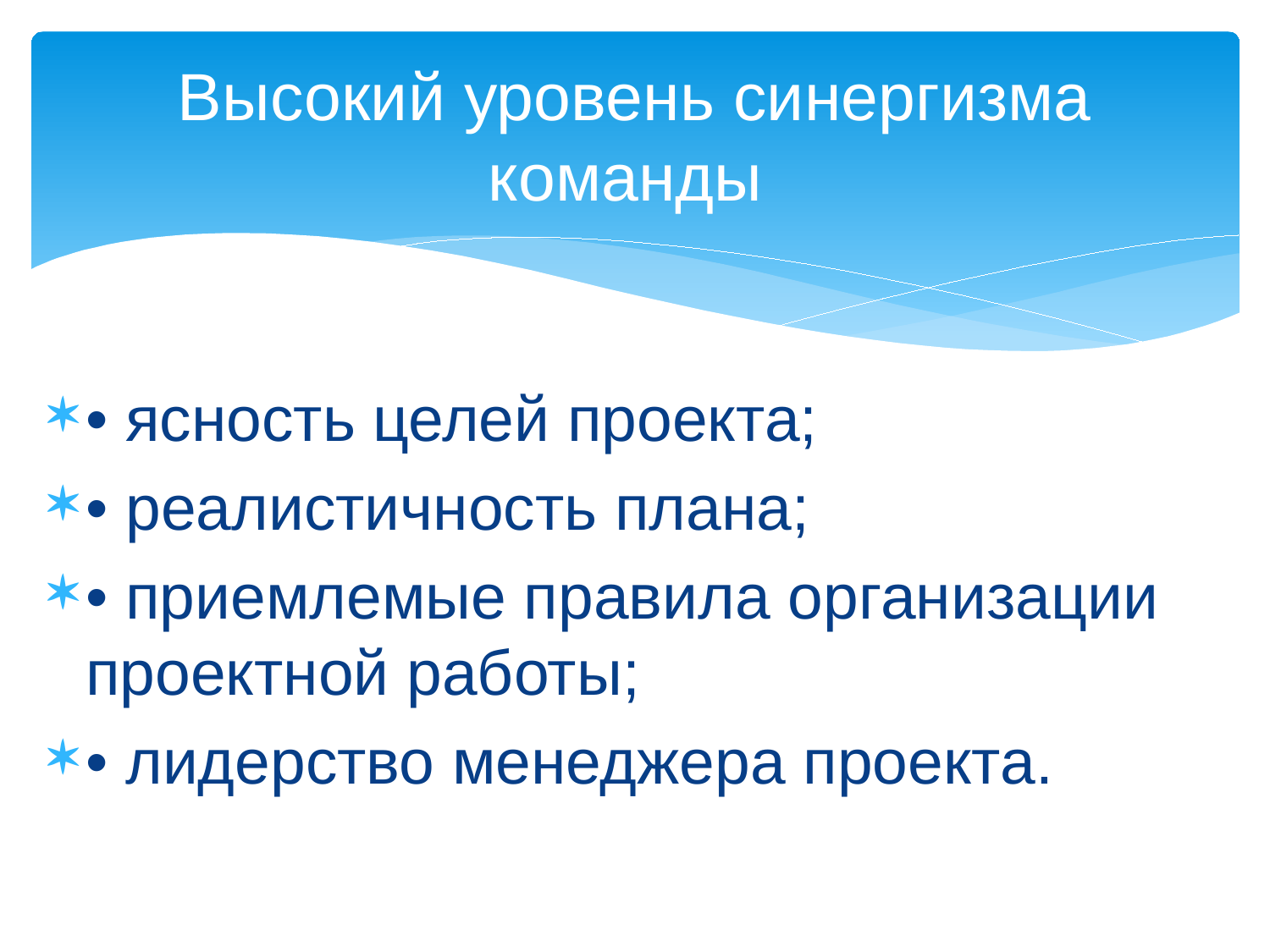

# Высокий уровень синергизма команды
• ясность целей проекта;
• реалистичность плана;
• приемлемые правила организации проектной работы;
• лидерство менеджера проекта.